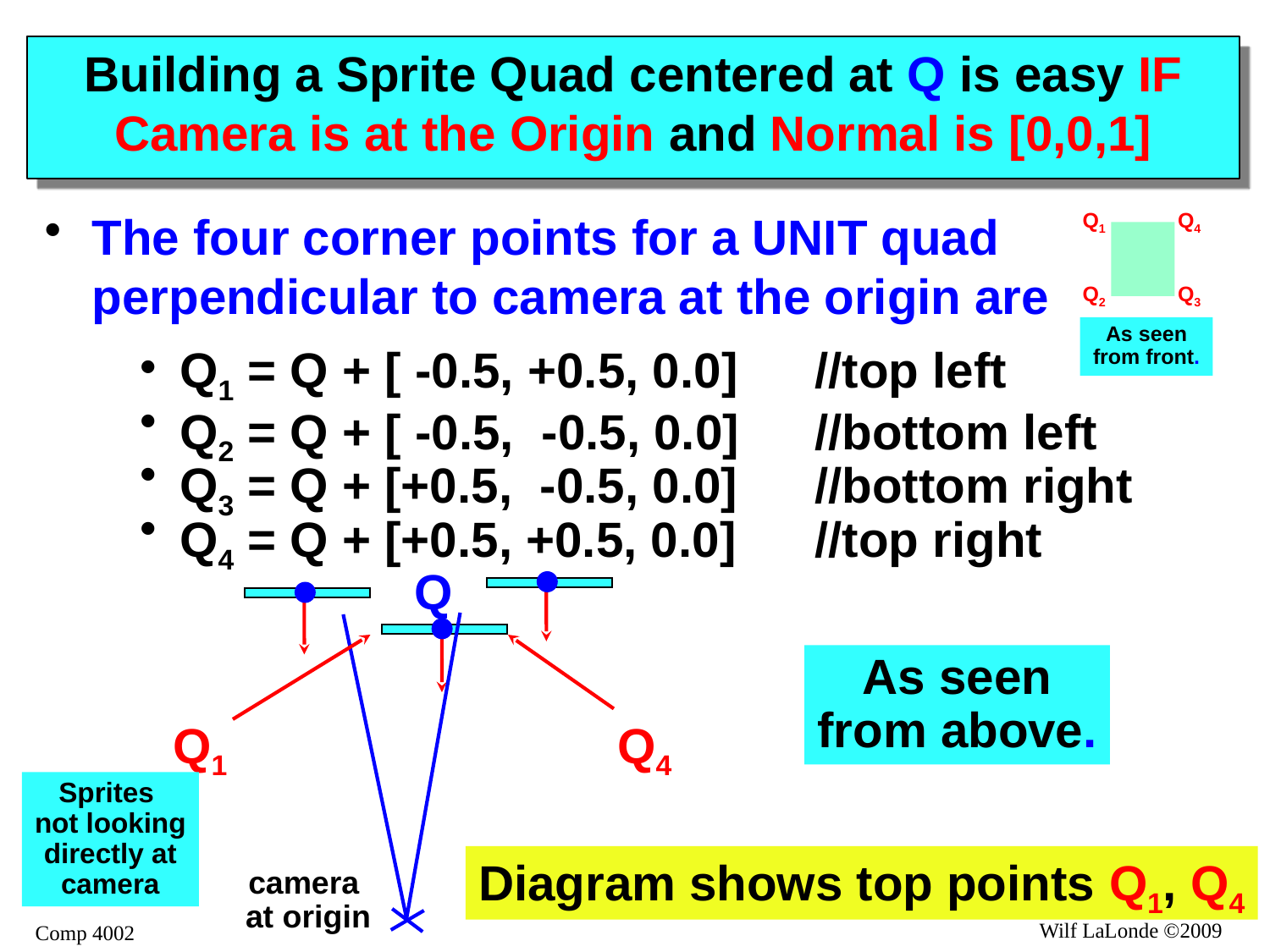

# Building a Sprite Quad centered at Q is easy IF Camera is at the Origin and Normal is [0,0,1]
The four corner points for a UNIT quad perpendicular to camera at the origin are
Q1 = Q + [ -0.5, +0.5, 0.0]	//top left
Q2 = Q + [ -0.5,  -0.5, 0.0]	//bottom left
Q3 = Q + [+0.5,  -0.5, 0.0]	//bottom right
Q4 = Q + [+0.5, +0.5, 0.0]	//top right
Q1
Q4

Q2
Q3
As seen
from front.
Q

As seen
from above.
Q1
Q4
Sprites
not looking
directly at
camera
Diagram shows top points Q1, Q4
camera
at origin